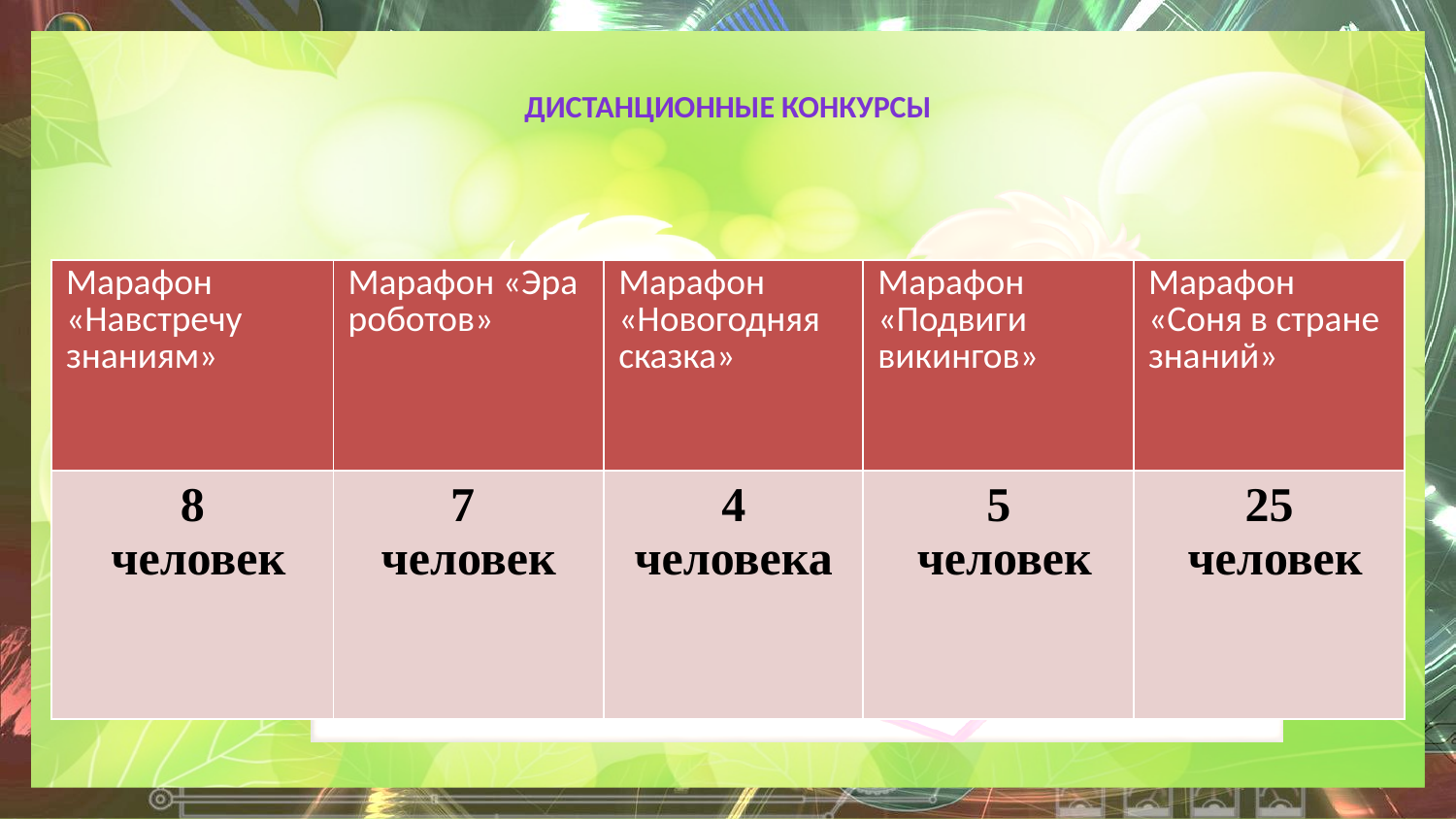

# Дистанционные конкурсы
| Марафон «Навстречу знаниям» | Марафон «Эра роботов» | Марафон «Новогодняя сказка» | Марафон «Подвиги викингов» | Марафон «Соня в стране знаний» |
| --- | --- | --- | --- | --- |
| 8 человек | 7 человек | 4 человека | 5 человек | 25 человек |